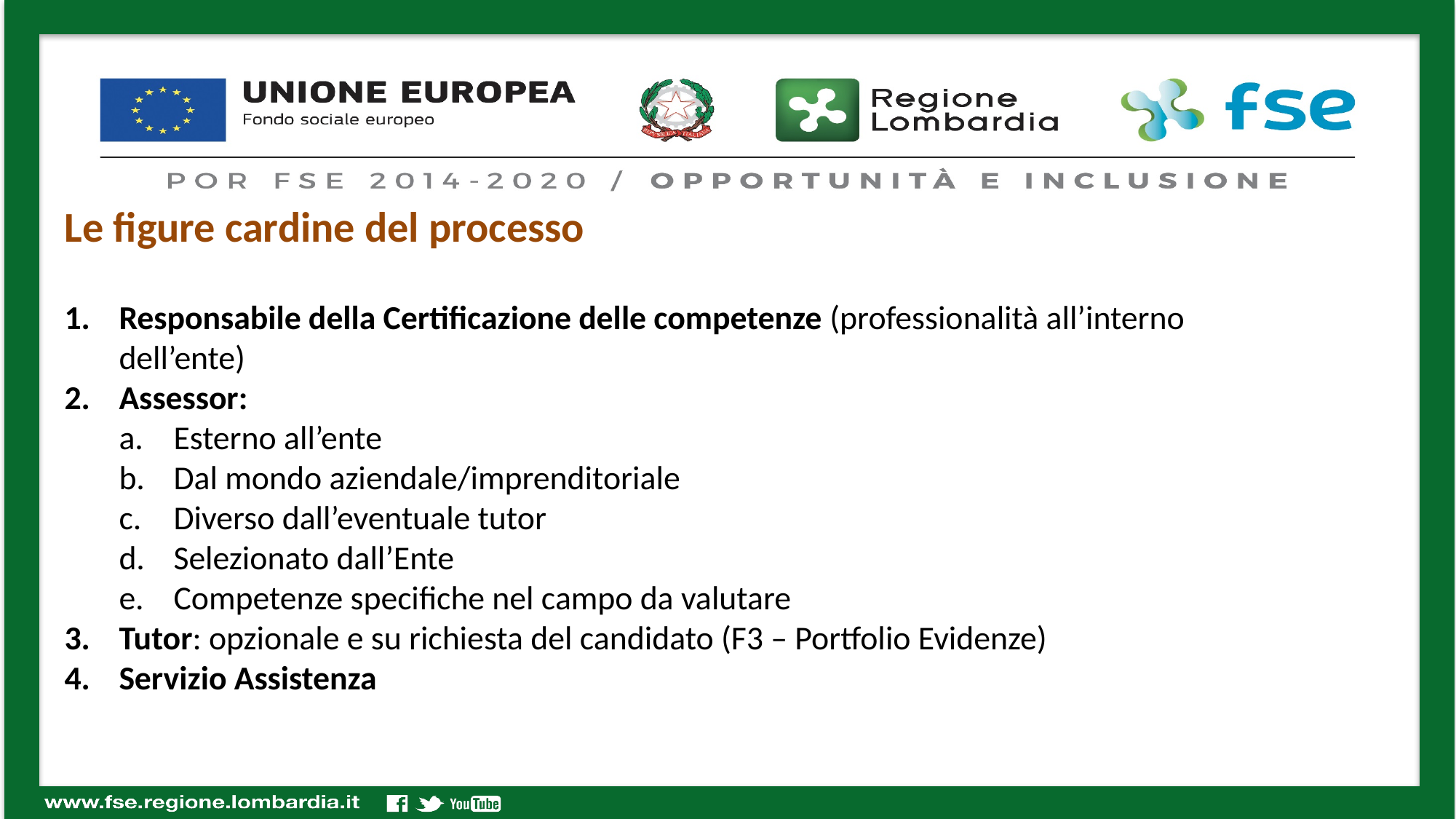

Le figure cardine del processo
Responsabile della Certificazione delle competenze (professionalità all’interno dell’ente)
Assessor:
Esterno all’ente
Dal mondo aziendale/imprenditoriale
Diverso dall’eventuale tutor
Selezionato dall’Ente
Competenze specifiche nel campo da valutare
Tutor: opzionale e su richiesta del candidato (F3 – Portfolio Evidenze)
Servizio Assistenza